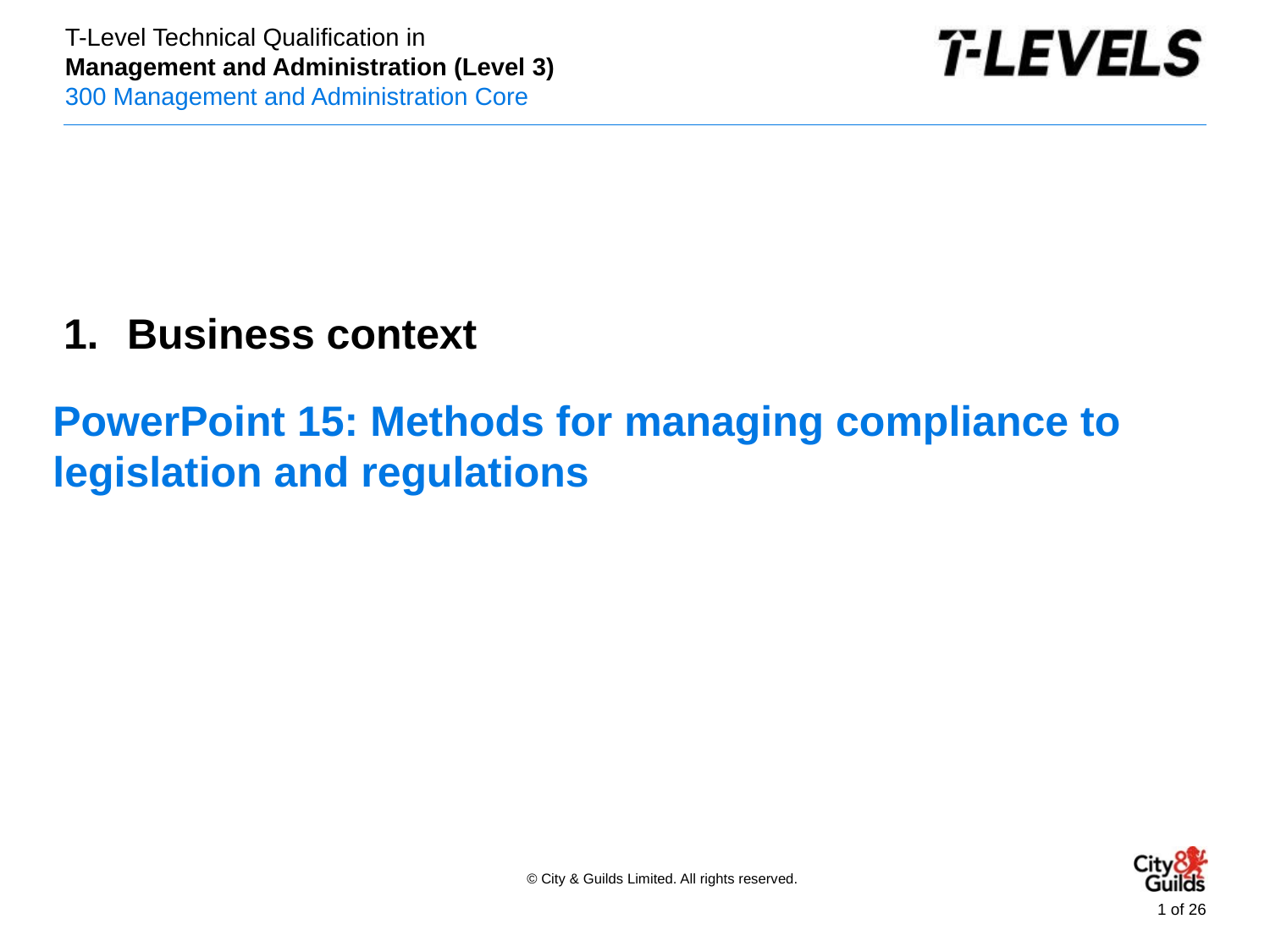

PowerPoint presentation
Business context
# PowerPoint 15: Methods for managing compliance to legislation and regulations